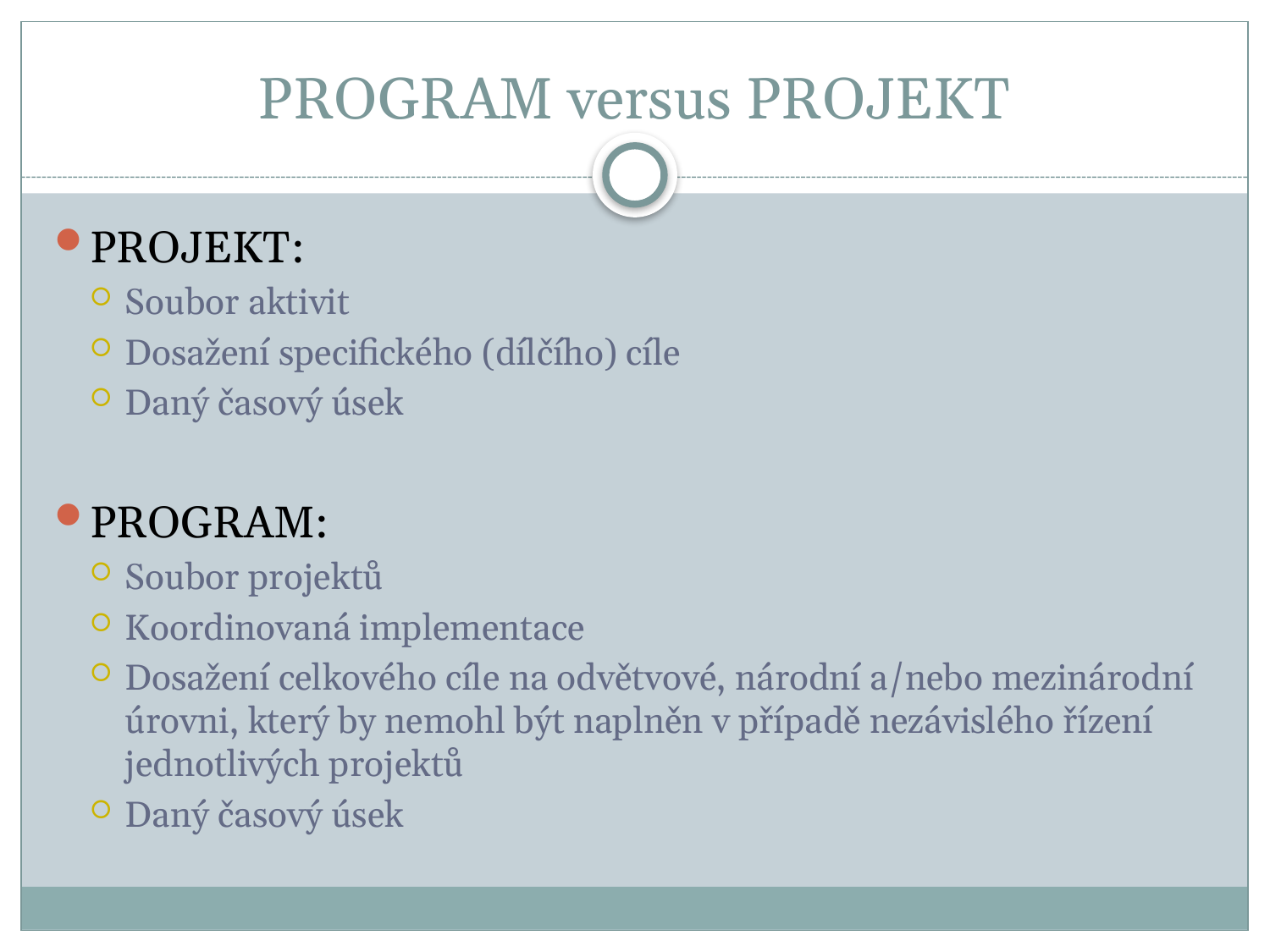

# PROGRAM versus PROJEKT
PROJEKT:
Soubor aktivit
Dosažení specifického (dílčího) cíle
Daný časový úsek

PROGRAM:
Soubor projektů
Koordinovaná implementace
Dosažení celkového cíle na odvětvové, národní a/nebo mezinárodní úrovni, který by nemohl být naplněn v případě nezávislého řízení jednotlivých projektů
Daný časový úsek